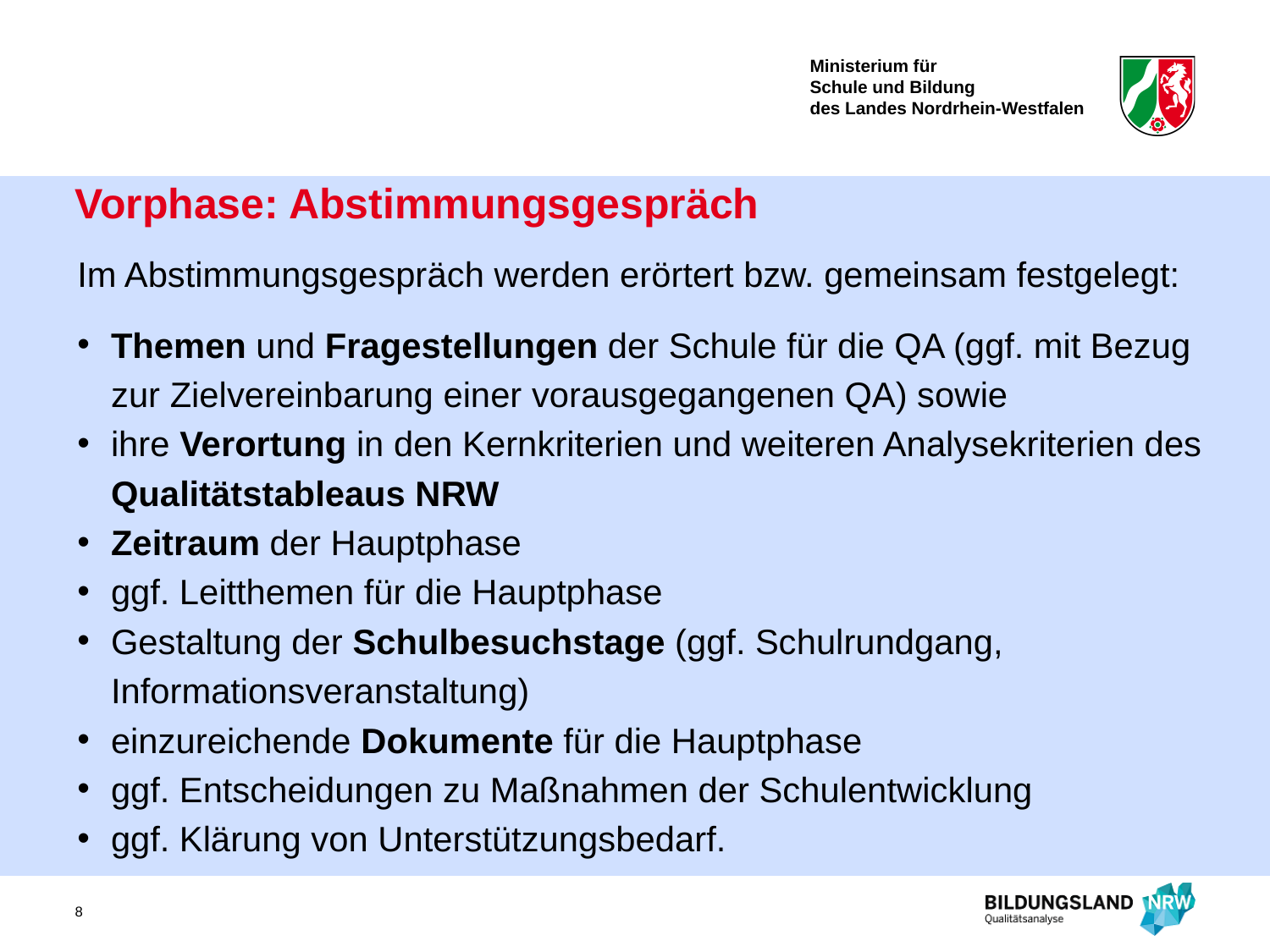

# Vorphase: Abstimmungsgespräch
Im Abstimmungsgespräch werden erörtert bzw. gemeinsam festgelegt:

 Themen und Fragestellungen der Schule für die QA (ggf. mit Bezug
 zur Zielvereinbarung einer vorausgegangenen QA) sowie
 ihre Verortung in den Kernkriterien und weiteren Analysekriterien des
 Qualitätstableaus NRW
 Zeitraum der Hauptphase
 ggf. Leitthemen für die Hauptphase
 Gestaltung der Schulbesuchstage (ggf. Schulrundgang,
 Informationsveranstaltung)
 einzureichende Dokumente für die Hauptphase
 ggf. Entscheidungen zu Maßnahmen der Schulentwicklung
 ggf. Klärung von Unterstützungsbedarf.
8